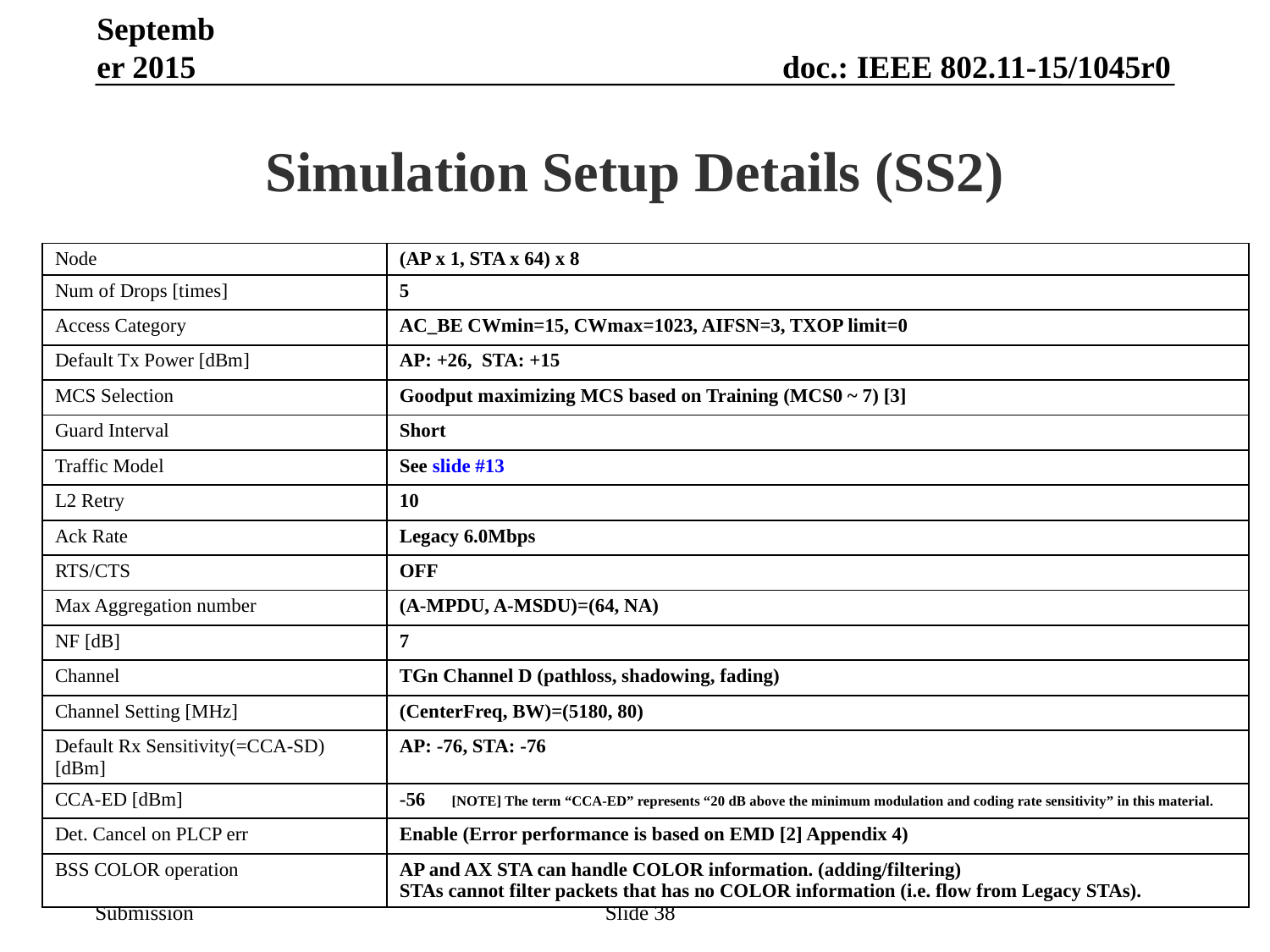

September 2015
# Simulation Setup Details (SS2)
| Node | (AP x 1, STA x 64) x 8 |
| --- | --- |
| Num of Drops [times] | 5 |
| Access Category | AC\_BE CWmin=15, CWmax=1023, AIFSN=3, TXOP limit=0 |
| Default Tx Power [dBm] | AP: +26, STA: +15 |
| MCS Selection | Goodput maximizing MCS based on Training (MCS0 ~ 7) [3] |
| Guard Interval | Short |
| Traffic Model | See slide #13 |
| L2 Retry | 10 |
| Ack Rate | Legacy 6.0Mbps |
| RTS/CTS | OFF |
| Max Aggregation number | (A-MPDU, A-MSDU)=(64, NA) |
| NF [dB] | 7 |
| Channel | TGn Channel D (pathloss, shadowing, fading) |
| Channel Setting [MHz] | (CenterFreq, BW)=(5180, 80) |
| Default Rx Sensitivity(=CCA-SD)[dBm] | AP: -76, STA: -76 |
| CCA-ED [dBm] | -56 [NOTE] The term “CCA-ED” represents “20 dB above the minimum modulation and coding rate sensitivity” in this material. |
| Det. Cancel on PLCP err | Enable (Error performance is based on EMD [2] Appendix 4) |
| BSS COLOR operation | AP and AX STA can handle COLOR information. (adding/filtering) STAs cannot filter packets that has no COLOR information (i.e. flow from Legacy STAs). |
Slide 38
Takeshi Itagaki, Sony Corporation